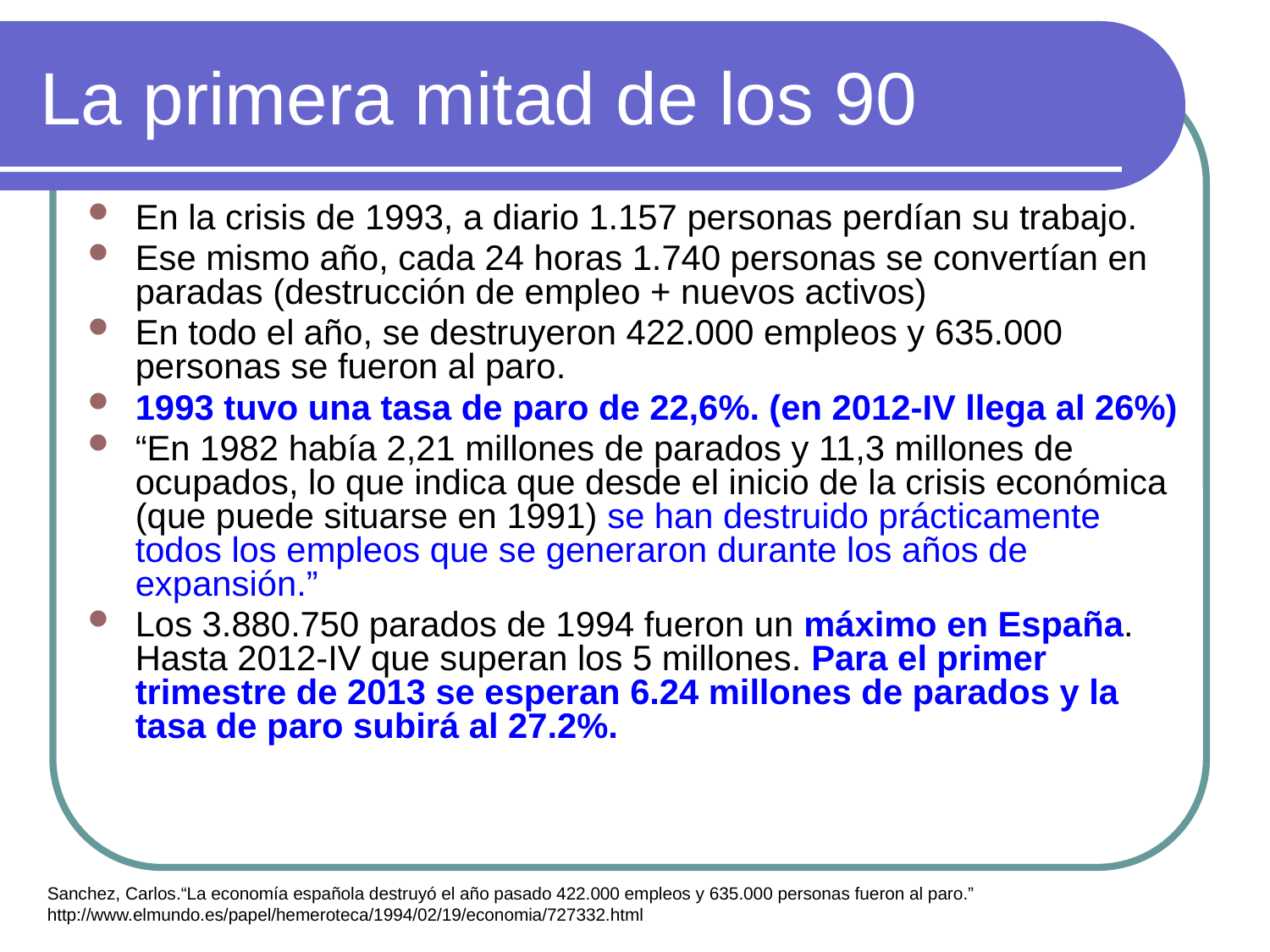

# La primera mitad de los 90
En la crisis de 1993, a diario 1.157 personas perdían su trabajo.
Ese mismo año, cada 24 horas 1.740 personas se convertían en paradas (destrucción de empleo + nuevos activos)
En todo el año, se destruyeron 422.000 empleos y 635.000 personas se fueron al paro.
1993 tuvo una tasa de paro de 22,6%. (en 2012-IV llega al 26%)
“En 1982 había 2,21 millones de parados y 11,3 millones de ocupados, lo que indica que desde el inicio de la crisis económica (que puede situarse en 1991) se han destruido prácticamente todos los empleos que se generaron durante los años de expansión.”
Los 3.880.750 parados de 1994 fueron un máximo en España. Hasta 2012-IV que superan los 5 millones. Para el primer trimestre de 2013 se esperan 6.24 millones de parados y la tasa de paro subirá al 27.2%.
Sanchez, Carlos.“La economía española destruyó el año pasado 422.000 empleos y 635.000 personas fueron al paro.” http://www.elmundo.es/papel/hemeroteca/1994/02/19/economia/727332.html